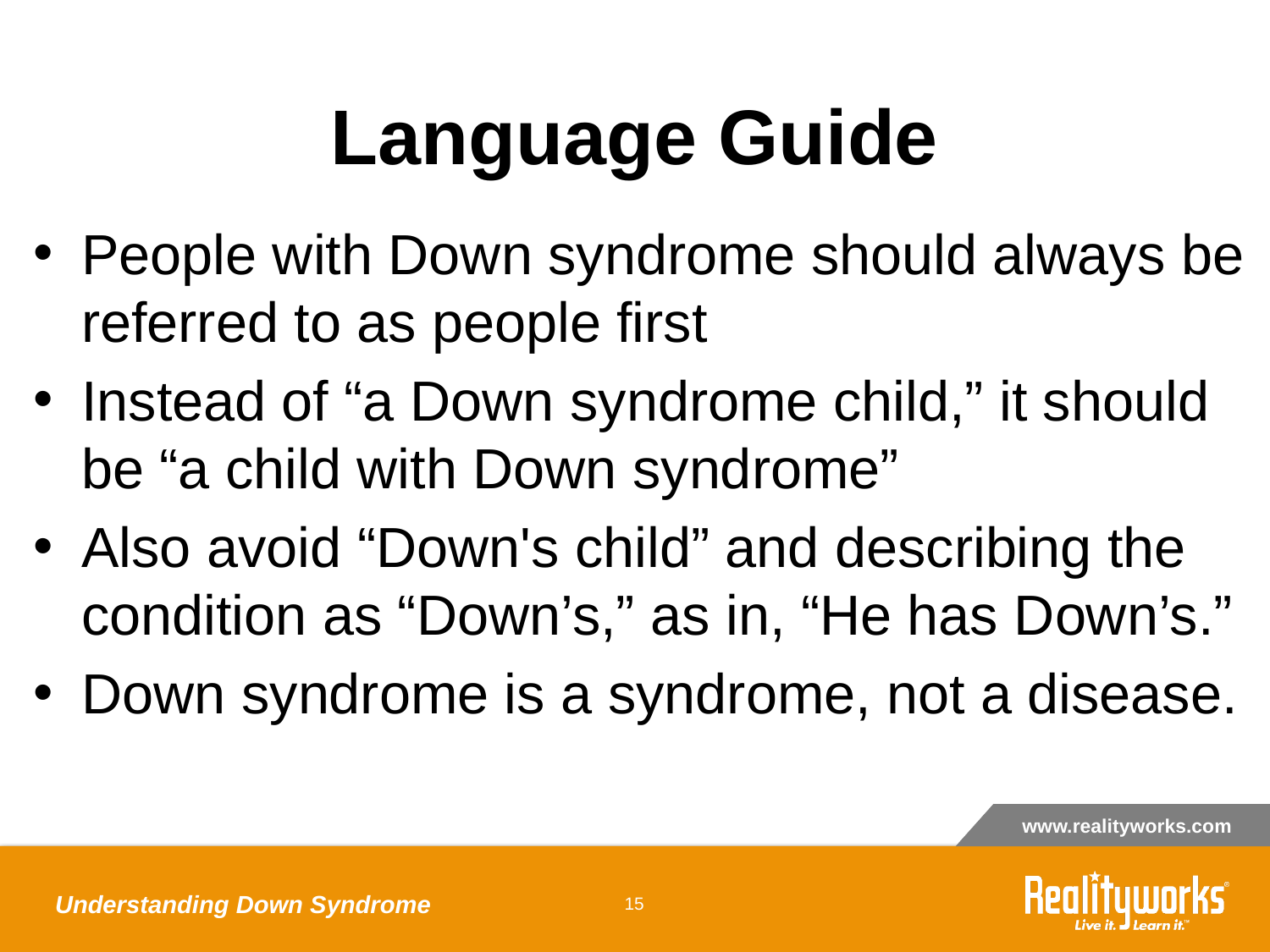

# Language Guide
People with Down syndrome should always be referred to as people first
Instead of “a Down syndrome child,” it should be “a child with Down syndrome”
Also avoid “Down's child” and describing the condition as “Down’s,” as in, “He has Down’s.”
Down syndrome is a syndrome, not a disease.

Understanding Down Syndrome
15